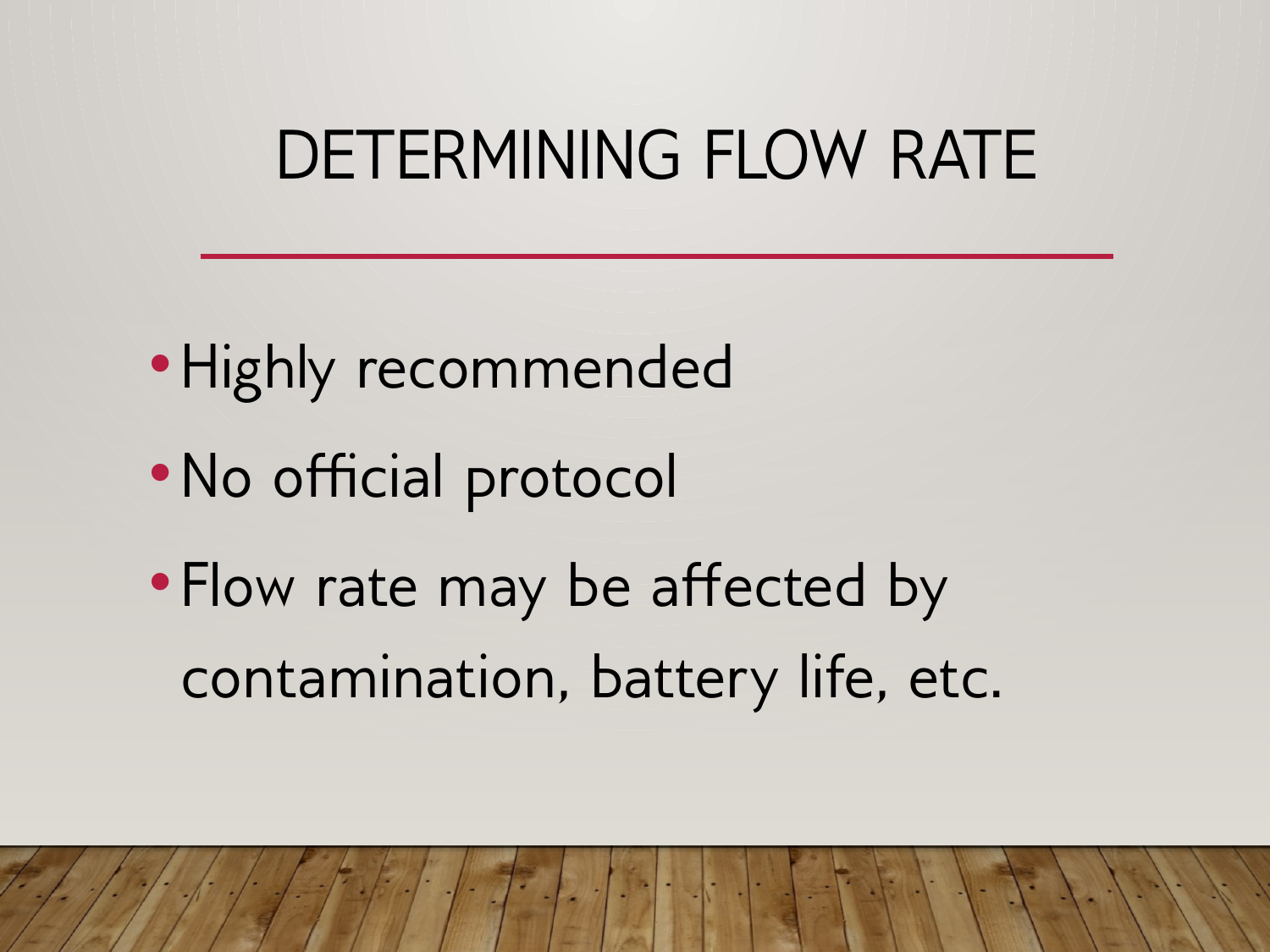

# Determining Flow Rate
Highly recommended
No official protocol
Flow rate may be affected by contamination, battery life, etc.